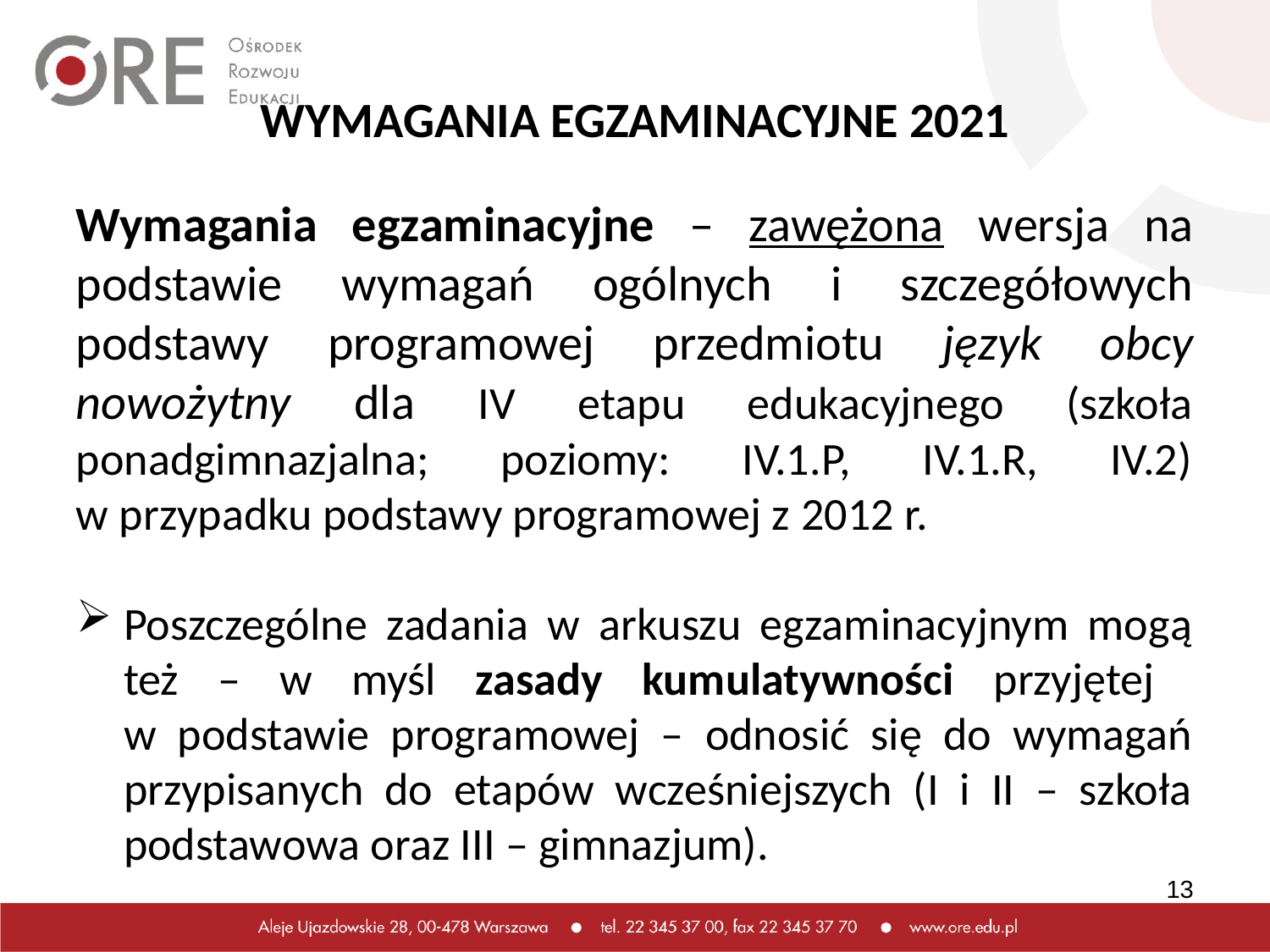

# WYMAGANIA EGZAMINACYJNE 2021
Wymagania egzaminacyjne – zawężona wersja na podstawie wymagań ogólnych i szczegółowych podstawy programowej przedmiotu język obcy nowożytny dla IV etapu edukacyjnego (szkoła ponadgimnazjalna; poziomy: IV.1.P, IV.1.R, IV.2) w przypadku podstawy programowej z 2012 r.

Poszczególne zadania w arkuszu egzaminacyjnym mogą też – w myśl zasady kumulatywności przyjętej
w podstawie programowej – odnosić się do wymagań przypisanych do etapów wcześniejszych (I i II – szkoła podstawowa oraz III – gimnazjum).

13